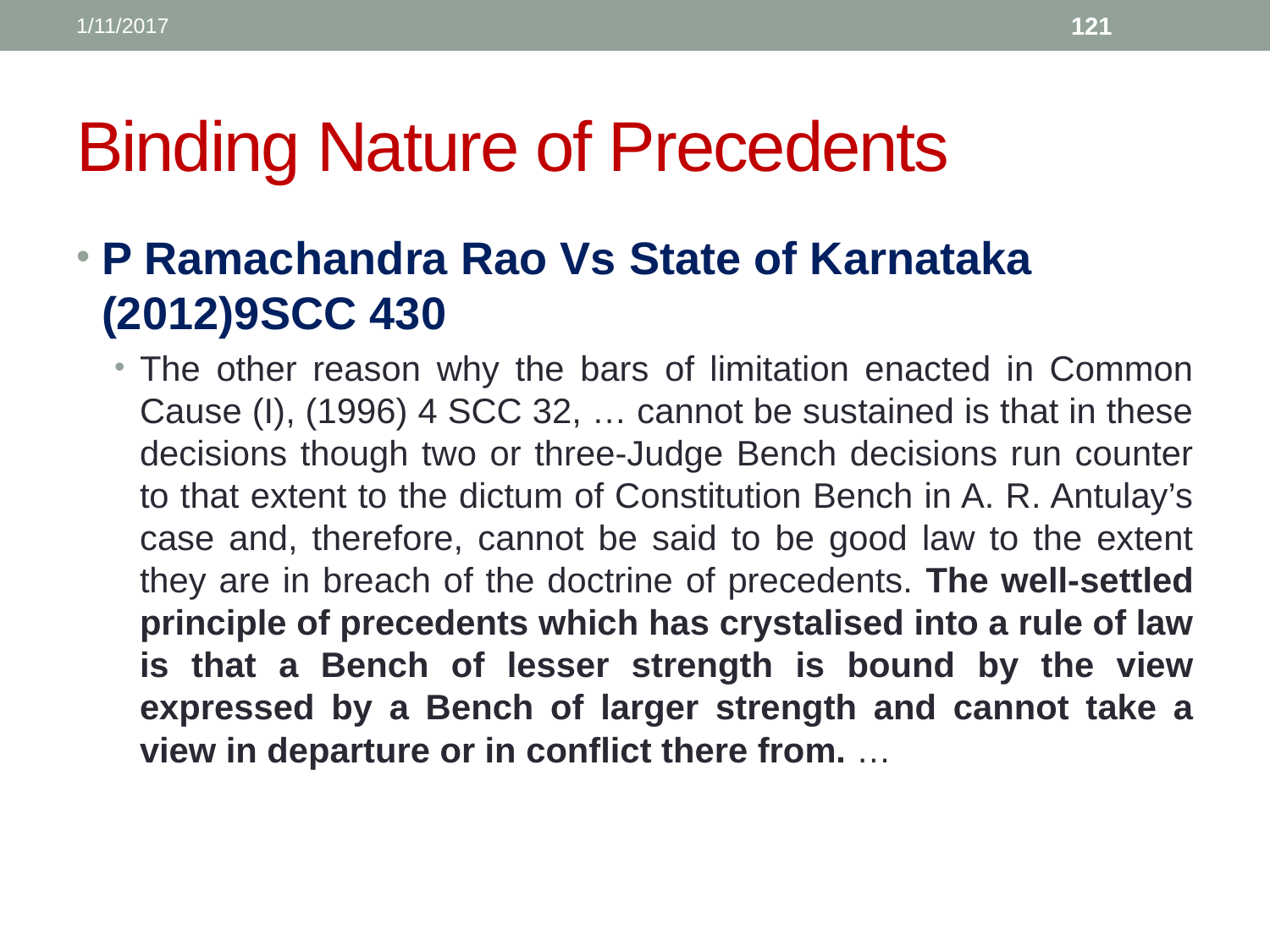

1/11/2017
121
# Binding Nature of Precedents
P Ramachandra Rao Vs State of Karnataka (2012)9SCC 430
The other reason why the bars of limitation enacted in Common Cause (I), (1996) 4 SCC 32, … cannot be sustained is that in these decisions though two or three-Judge Bench decisions run counter to that extent to the dictum of Constitution Bench in A. R. Antulay’s case and, therefore, cannot be said to be good law to the extent they are in breach of the doctrine of precedents. The well-settled principle of precedents which has crystalised into a rule of law is that a Bench of lesser strength is bound by the view expressed by a Bench of larger strength and cannot take a view in departure or in conflict there from. …